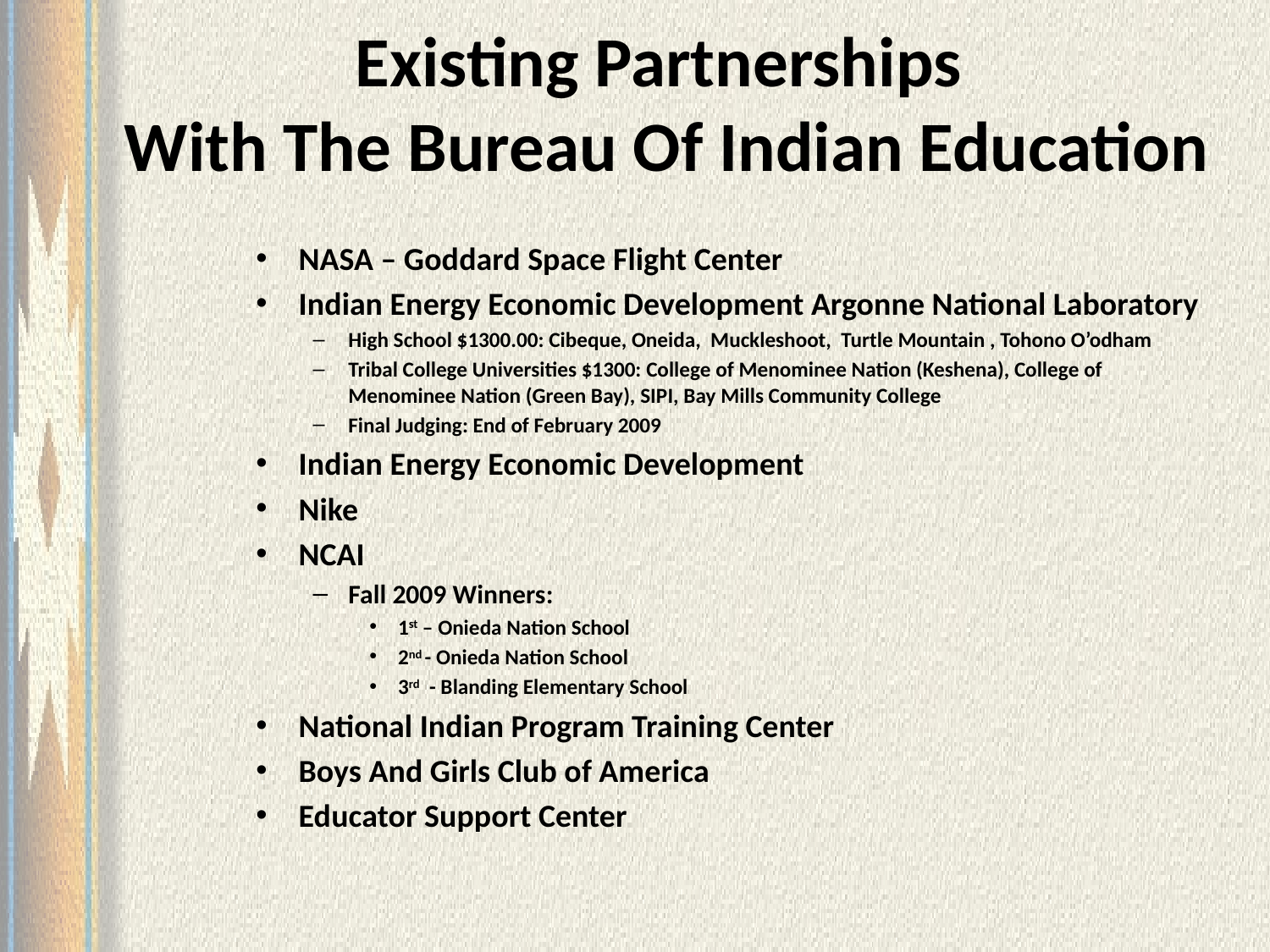

# Existing Partnerships With The Bureau Of Indian Education

NASA – Goddard Space Flight Center
Indian Energy Economic Development Argonne National Laboratory
High School $1300.00: Cibeque, Oneida,  Muckleshoot,  Turtle Mountain , Tohono O’odham
Tribal College Universities $1300: College of Menominee Nation (Keshena), College of Menominee Nation (Green Bay), SIPI, Bay Mills Community College
Final Judging: End of February 2009
Indian Energy Economic Development
Nike
NCAI
Fall 2009 Winners:
1st – Onieda Nation School
2nd - Onieda Nation School
3rd  - Blanding Elementary School
National Indian Program Training Center
Boys And Girls Club of America
Educator Support Center